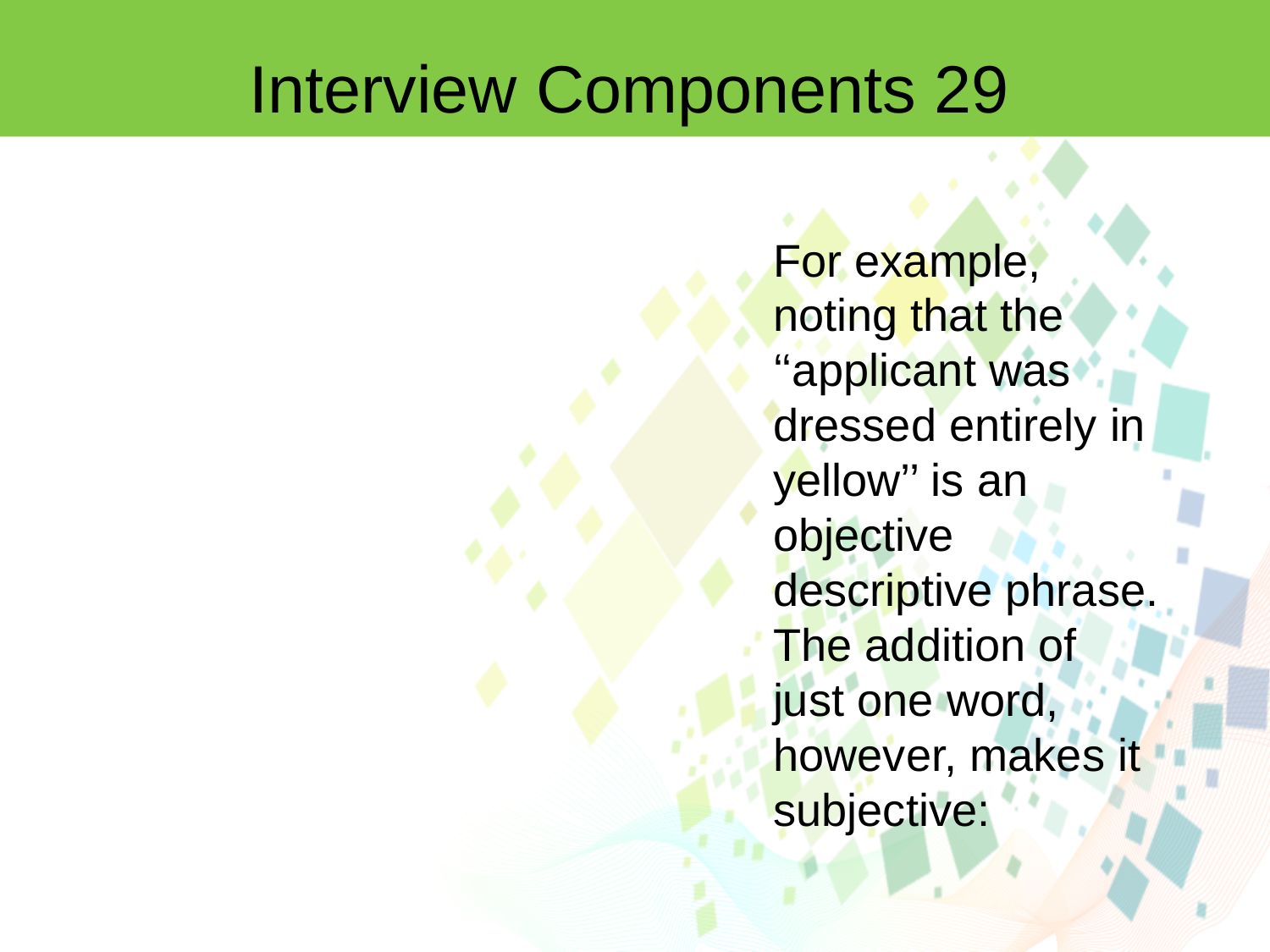

Interview Components 29
For example, noting that the ‘‘applicant was
dressed entirely in yellow’’ is an objective descriptive phrase. The addition of just one word, however, makes it subjective: